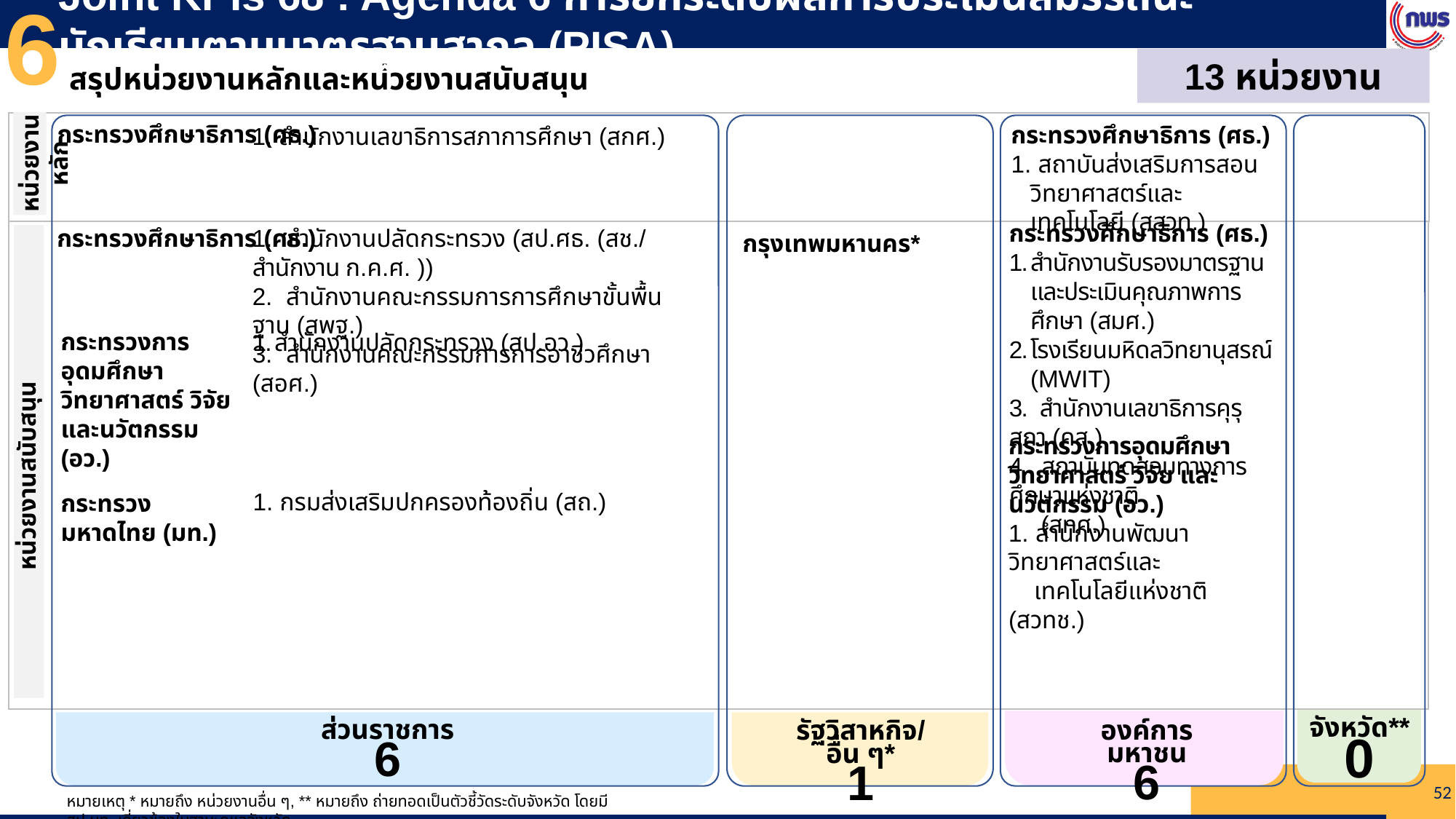

6
Joint KPIs 68 : Agenda 6 การยกระดับผลการประเมินสมรรถนะนักเรียนตามมาตรฐานสากล (PISA)
13 หน่วยงาน
สรุปหน่วยงานหลักและหน่วยงานสนับสนุน

กระทรวงศึกษาธิการ (ศธ.)
กระทรวงศึกษาธิการ (ศธ.)
1. สถาบันส่งเสริมการสอนวิทยาศาสตร์และเทคโนโลยี (สสวท.)

1. สำนักงานเลขาธิการสภาการศึกษา (สกศ.)
หน่วยงานหลัก

กระทรวงศึกษาธิการ (ศธ.)
สำนักงานรับรองมาตรฐานและประเมินคุณภาพการศึกษา (สมศ.)
โรงเรียนมหิดลวิทยานุสรณ์ (MWIT)
  สำนักงานเลขาธิการคุรุสภา (คส.)
4.  สถาบันทดสอบทางการศึกษาแห่งชาติ
     (สทศ.)
1.  สำนักงานปลัดกระทรวง (สป.ศธ. (สช./ สำนักงาน ก.ค.ศ. ))
2.  สำนักงานคณะกรรมการการศึกษาขั้นพื้นฐาน (สพฐ.)
3.  สำนักงานคณะกรรมการการอาชีวศึกษา (สอศ.)
กระทรวงศึกษาธิการ (ศธ.)

กรุงเทพมหานคร*
กระทรวงการอุดมศึกษา วิทยาศาสตร์ วิจัย และนวัตกรรม (อว.)
สำนักงานปลัดกระทรวง (สป.อว.)
กระทรวงการอุดมศึกษา วิทยาศาสตร์ วิจัย และนวัตกรรม (อว.)
1. สำนักงานพัฒนาวิทยาศาสตร์และ
    เทคโนโลยีแห่งชาติ (สวทช.)

หน่วยงานสนับสนุน
กระทรวงมหาดไทย (มท.)
1. กรมส่งเสริมปกครองท้องถิ่น (สถ.)

จังหวัด**
0
ส่วนราชการ
6
องค์การมหาชน
6
รัฐวิสาหกิจ/ อื่น ๆ*
1
หมายเหตุ * หมายถึง หน่วยงานอื่น ๆ, ** หมายถึง ถ่ายทอดเป็นตัวชี้วัดระดับจังหวัด โดยมี สป.มท. เกี่ยวข้องในฐานะดูแลจังหวัด